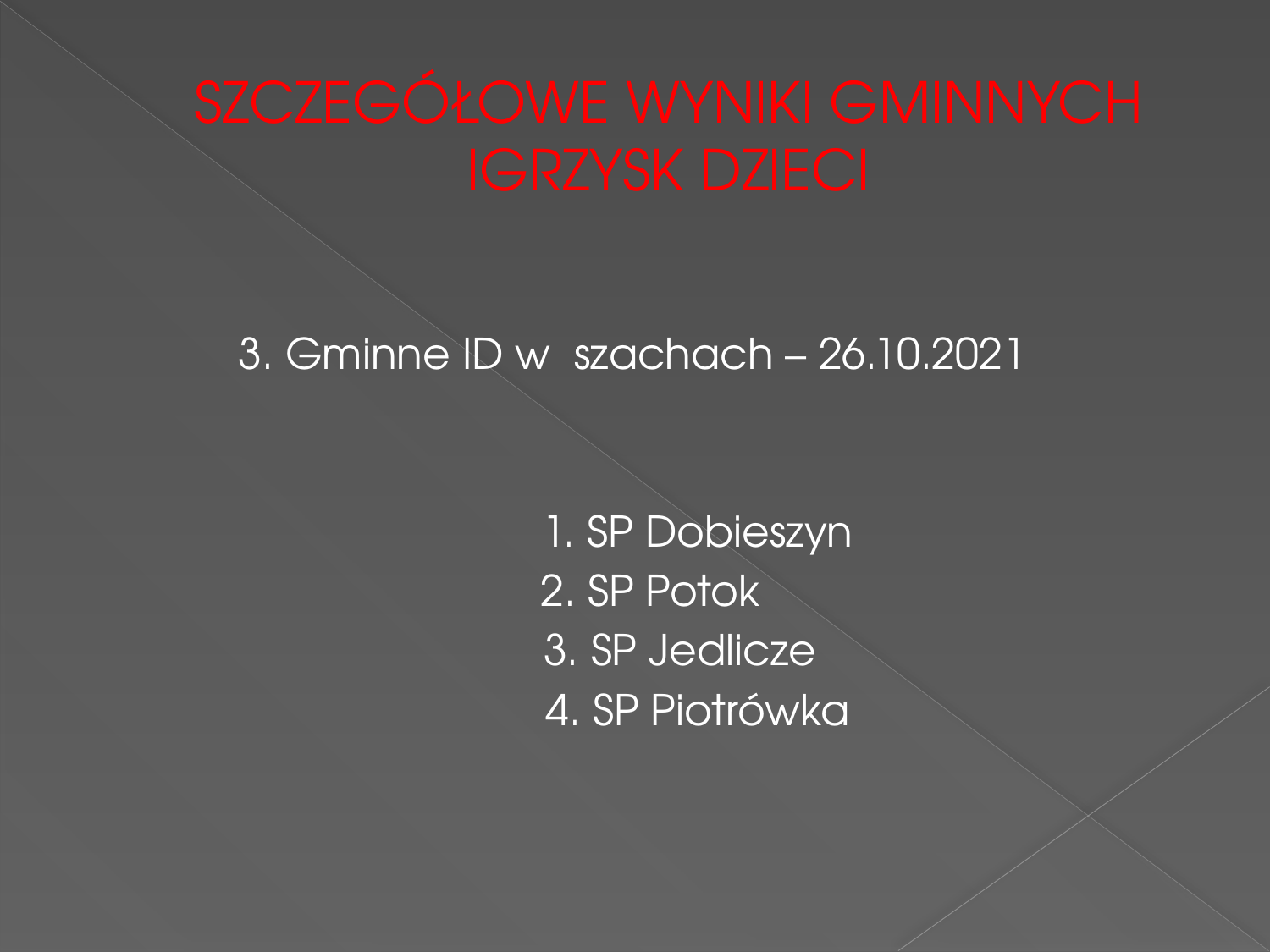

# SZCZEGÓŁOWE WYNIKI GMINNYCH IGRZYSK DZIECI

3. Gminne ID w  szachach – 26.10.2021

          1. SP Dobieszyn
  2. SP Potok
       3. SP Jedlicze
          4. SP Piotrówka